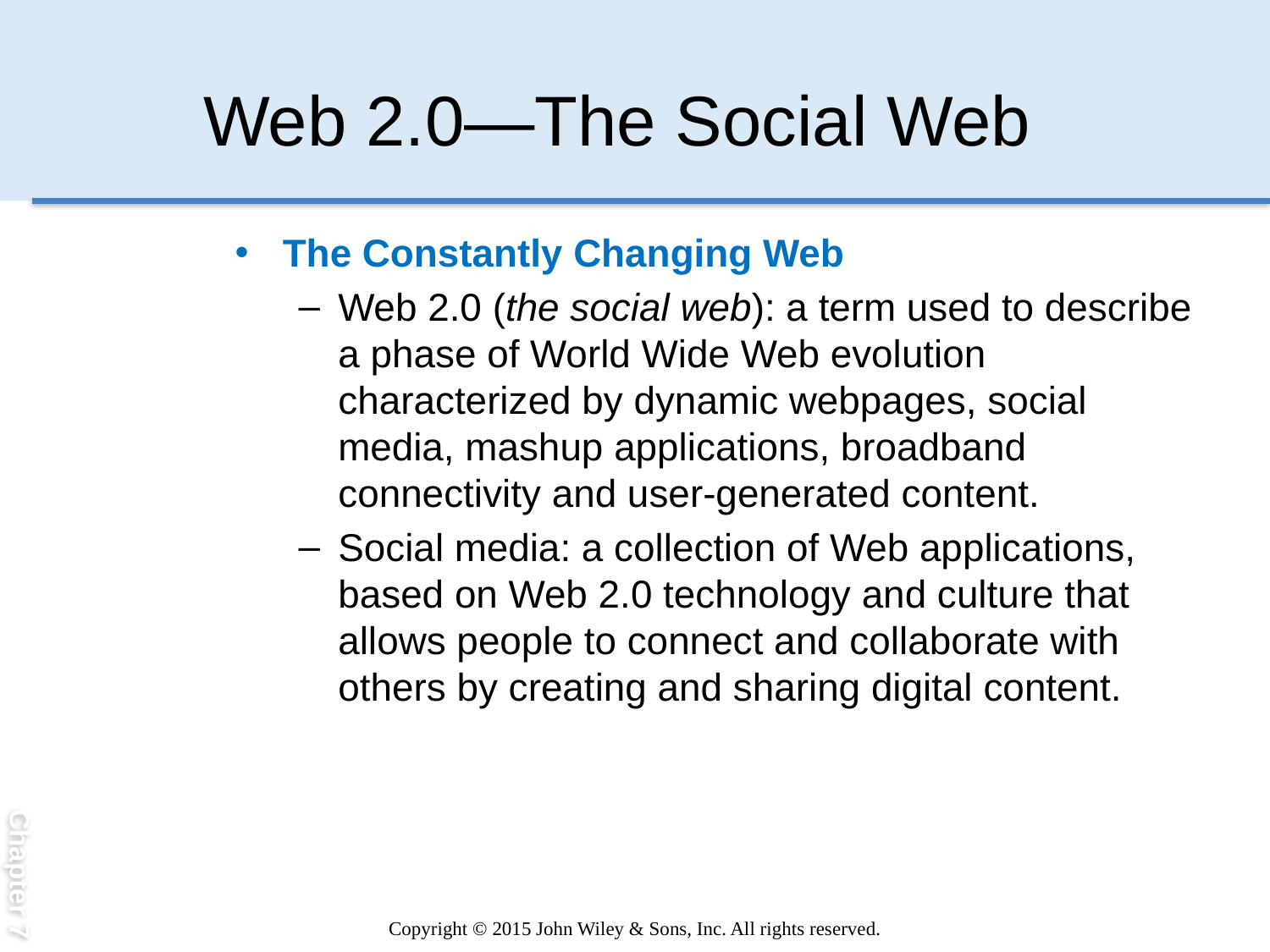

Chapter 7
# Web 2.0—The Social Web
The Constantly Changing Web
Web 2.0 (the social web): a term used to describe a phase of World Wide Web evolution characterized by dynamic webpages, social media, mashup applications, broadband connectivity and user-generated content.
Social media: a collection of Web applications, based on Web 2.0 technology and culture that allows people to connect and collaborate with others by creating and sharing digital content.